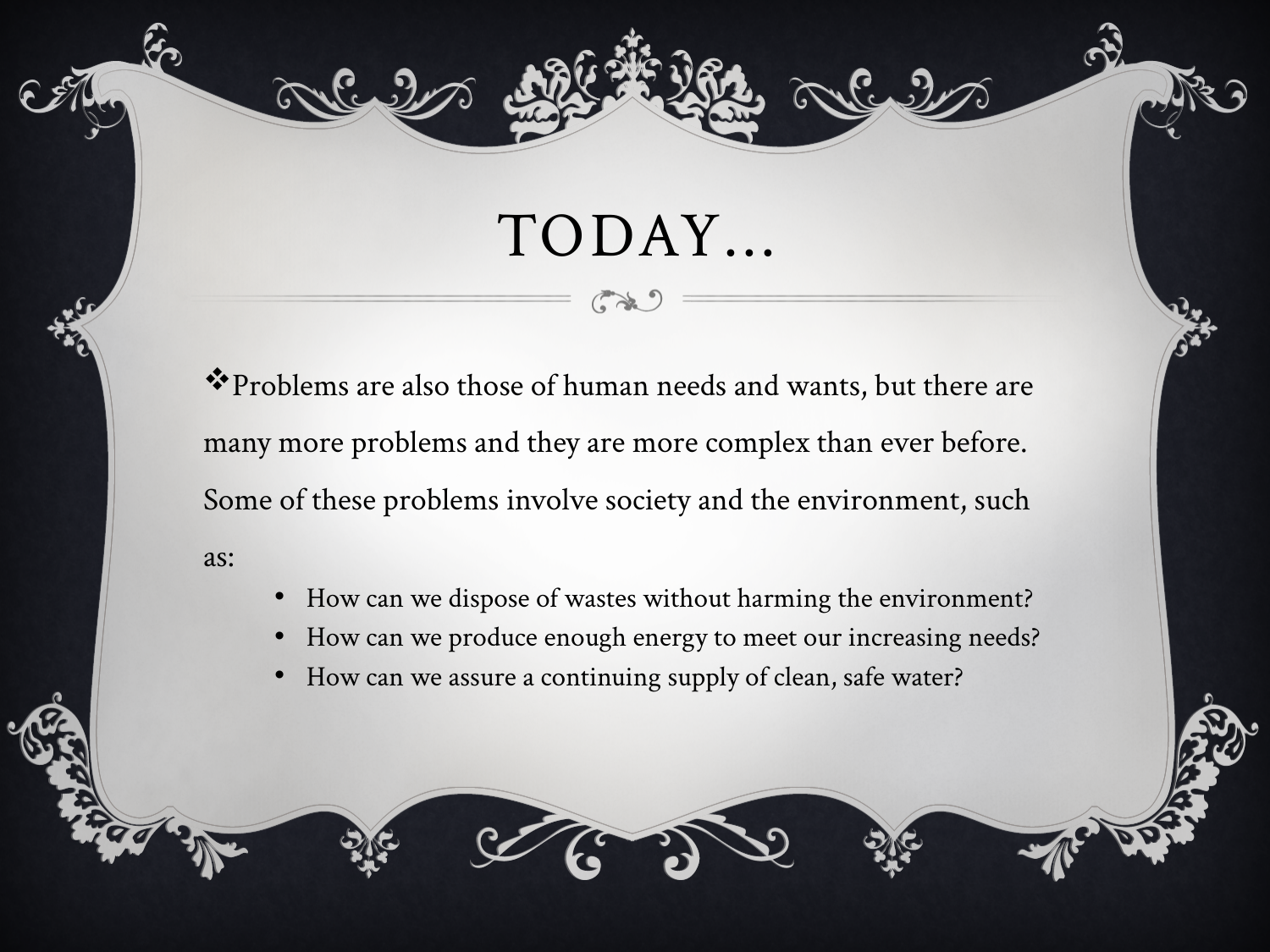

# Today…
Problems are also those of human needs and wants, but there are many more problems and they are more complex than ever before. Some of these problems involve society and the environment, such as:
How can we dispose of wastes without harming the environment?
How can we produce enough energy to meet our increasing needs?
How can we assure a continuing supply of clean, safe water?